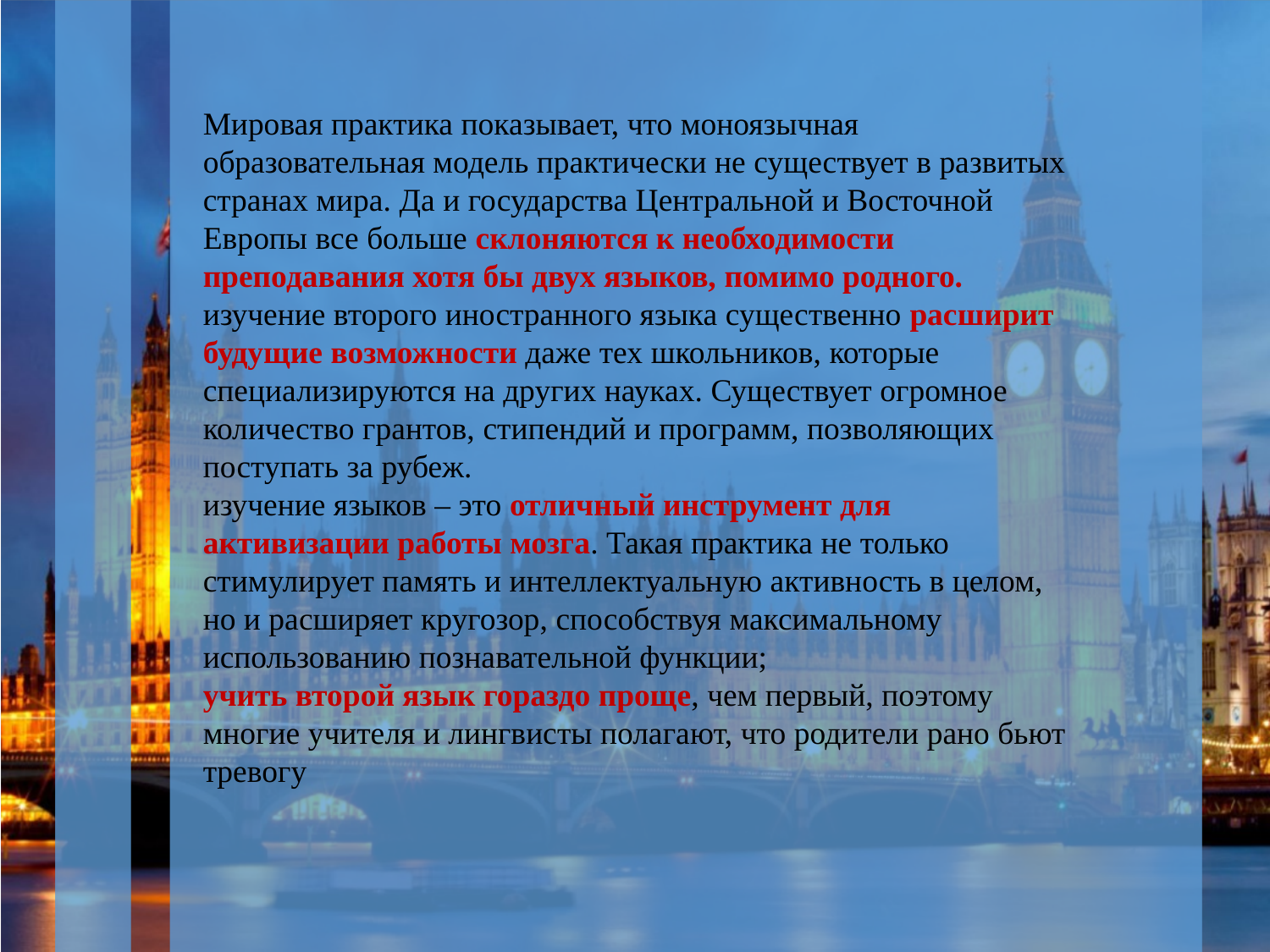

Мировая практика показывает, что моноязычная образовательная модель практически не существует в развитых странах мира. Да и государства Центральной и Восточной Европы все больше склоняются к необходимости преподавания хотя бы двух языков, помимо родного.
изучение второго иностранного языка существенно расширит будущие возможности даже тех школьников, которые специализируются на других науках. Существует огромное количество грантов, стипендий и программ, позволяющих поступать за рубеж.
изучение языков – это отличный инструмент для активизации работы мозга. Такая практика не только стимулирует память и интеллектуальную активность в целом, но и расширяет кругозор, способствуя максимальному использованию познавательной функции;
учить второй язык гораздо проще, чем первый, поэтому многие учителя и лингвисты полагают, что родители рано бьют тревогу